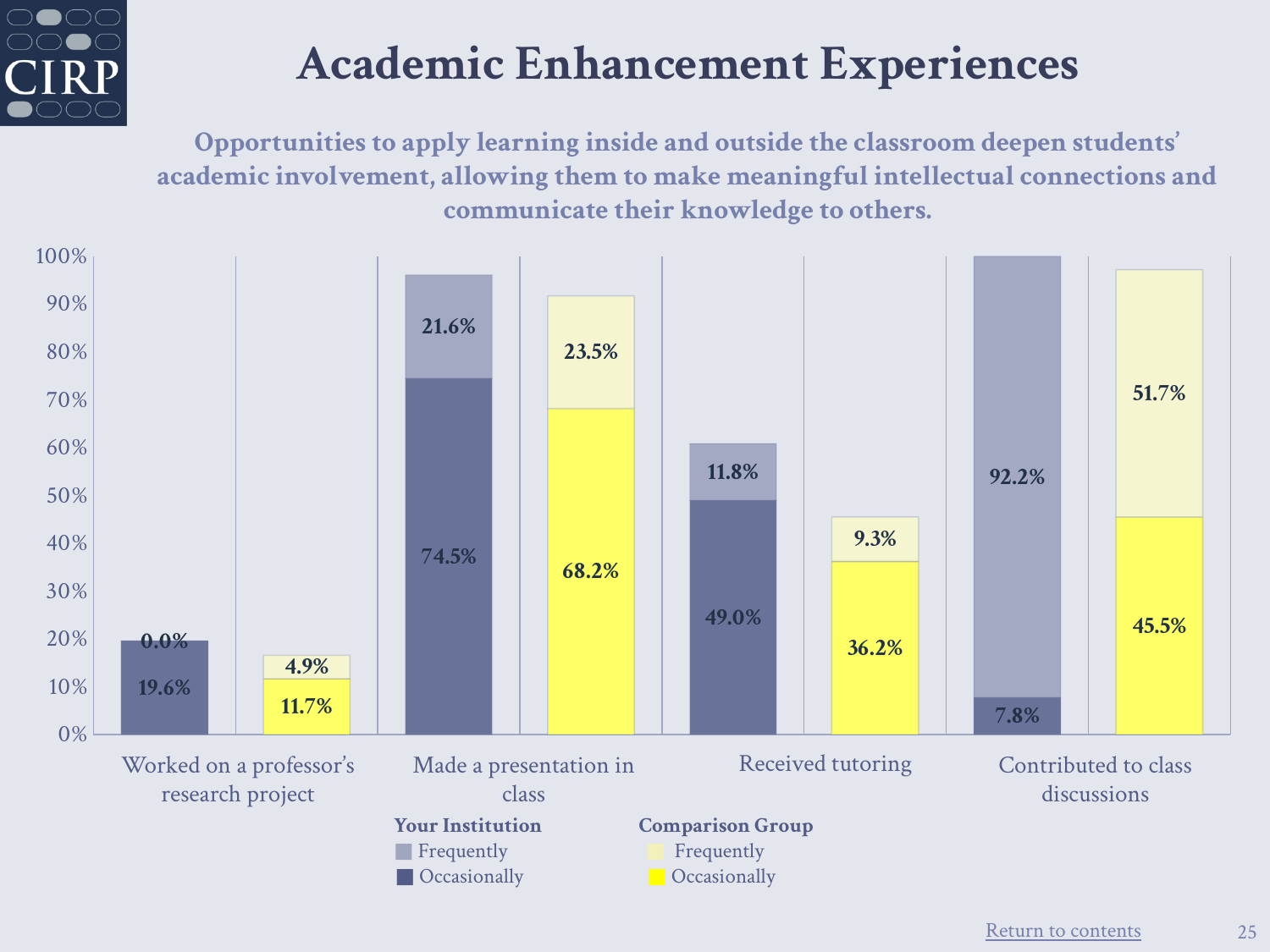

# Academic Enhancement Experiences Opportunities to apply learning inside and outside the classroom deepen students’ academic involvement, allowing them to make meaningful intellectual connections and communicate their knowledge to others.

### Chart

| Category | Occasionally | Frequently |
|---|---|---|
| Your Institution | 0.196 | 0.0 |
| Comparison Group | 0.117 | 0.049 |
| Your Institution | 0.745 | 0.216 |
| Comparison Group | 0.682 | 0.235 |
| Your Institution | 0.49 | 0.118 |
| Comparison Group | 0.362 | 0.093 |
| Your Institution | 0.078 | 0.922 |
| Comparison Group | 0.455 | 0.517 |
Received tutoring
Worked on a professor’s research project
Made a presentation in class
Contributed to class discussions
Your Institution
■ Frequently
■ Occasionally

Comparison Group
 ■  Frequently
■ Occasionally

25